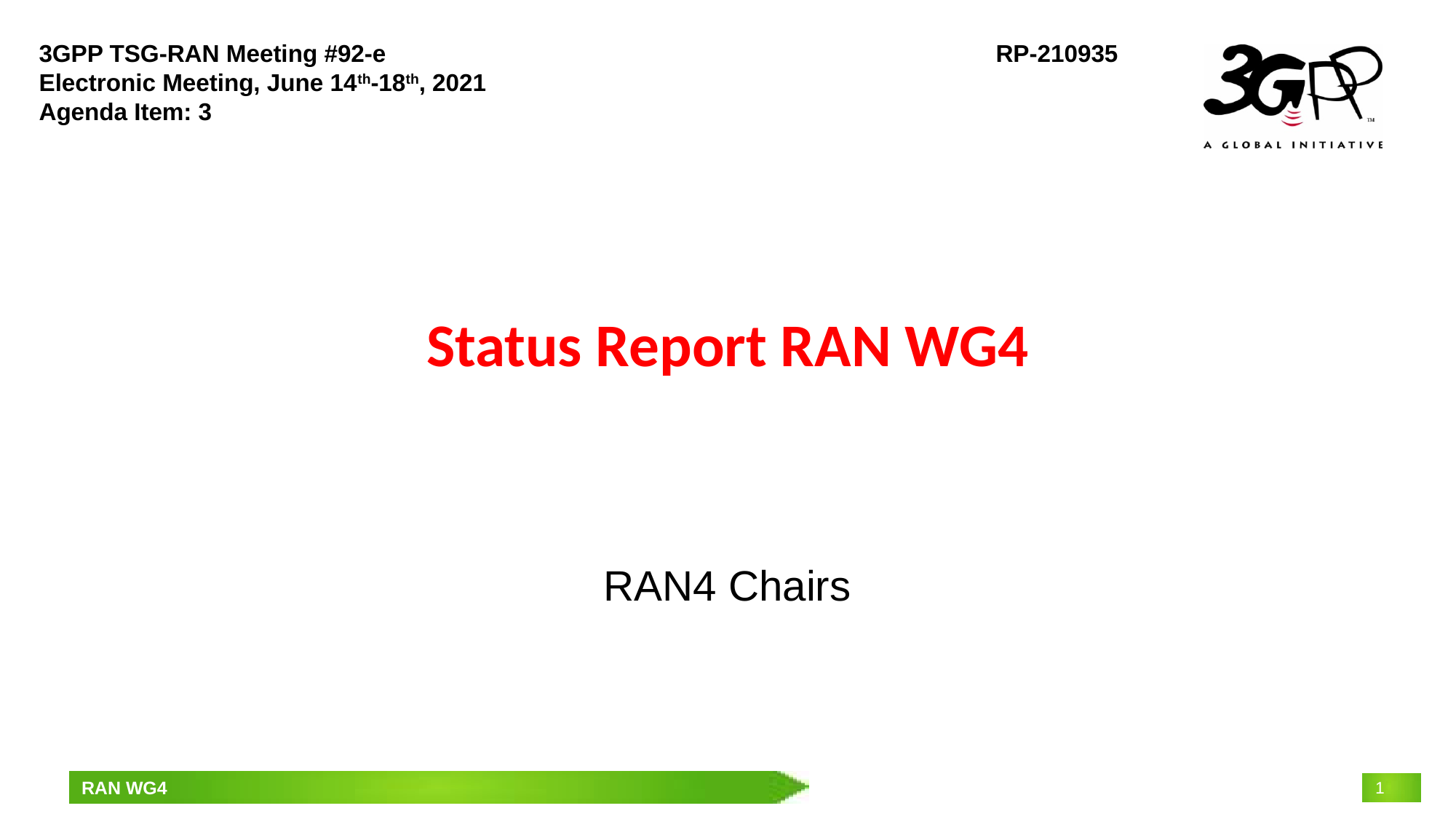

3GPP TSG-RAN Meeting #92-e
Electronic Meeting, June 14th-18th, 2021
Agenda Item: 3
RP-210935
# Status Report RAN WG4
RAN4 Chairs